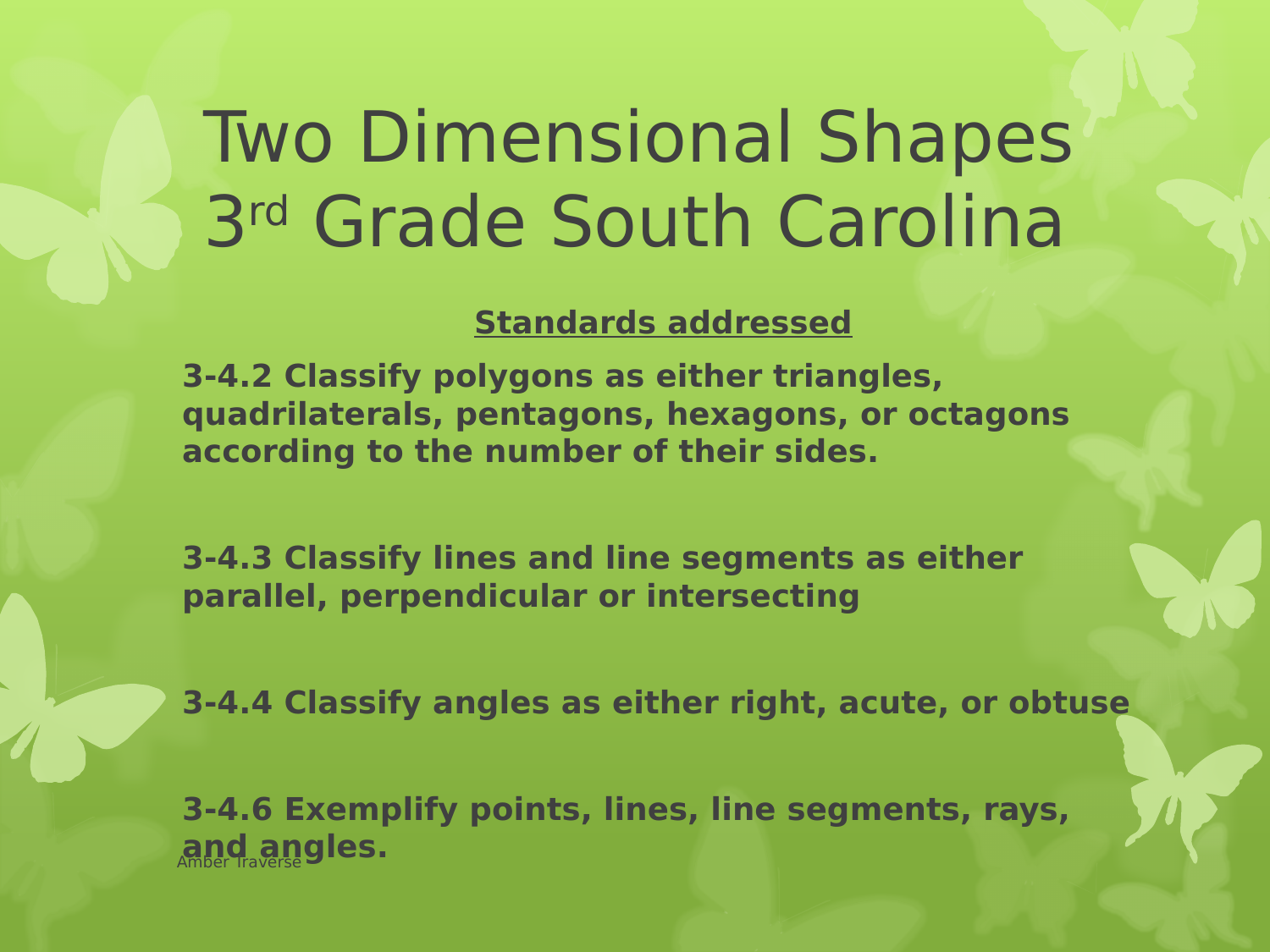

# Two Dimensional Shapes 3rd Grade South Carolina
Standards addressed
3-4.2 Classify polygons as either triangles, quadrilaterals, pentagons, hexagons, or octagons according to the number of their sides.

3-4.3 Classify lines and line segments as either parallel, perpendicular or intersecting

3-4.4 Classify angles as either right, acute, or obtuse

3-4.6 Exemplify points, lines, line segments, rays, and angles.

Amber Traverse